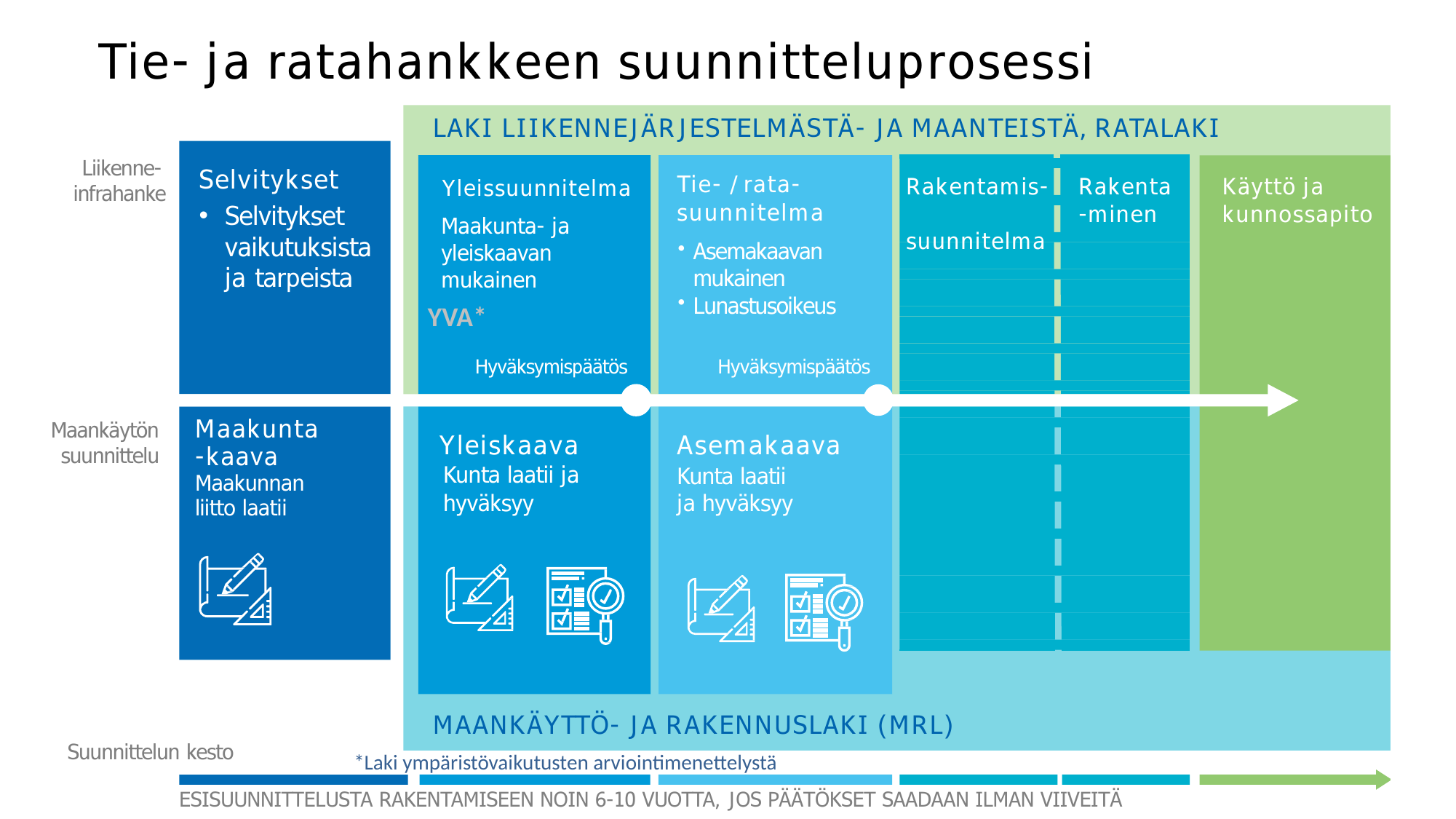

Tie- ja ratahankkeen suunnitteluprosessi

# LAKI LIIKENNEJÄRJESTELMÄSTÄ- JA MAANTEISTÄ, RATALAKI

Liikenne-  infrahanke

Selvitykset
Selvitykset  vaikutuksista ja tarpeista
Yleissuunnitelma
Maakunta- ja  yleiskaavan  mukainen
Tie- /rata-
suunnitelma
Asemakaavan  mukainen
Lunastusoikeus
Rakentamis-  suunnitelma
Rakenta-minen
Käyttö ja  kunnossapito
YVA*
Hyväksymispäätös
Hyväksymispäätös

Maakunta-kaava  Maakunnan  liitto laatii
Maankäytön  suunnittelu
Yleiskaava  Kunta laatii ja hyväksyy
Asemakaava
Kunta laatii  ja hyväksyy

MAANKÄYTTÖ- JA RAKENNUSLAKI (MRL)
Suunnittelun kesto
*Laki ympäristövaikutusten arviointimenettelystä

ESISUUNNITTELUSTA RAKENTAMISEEN NOIN 6-10 VUOTTA, JOS PÄÄTÖKSET SAADAAN ILMAN VIIVEITÄ